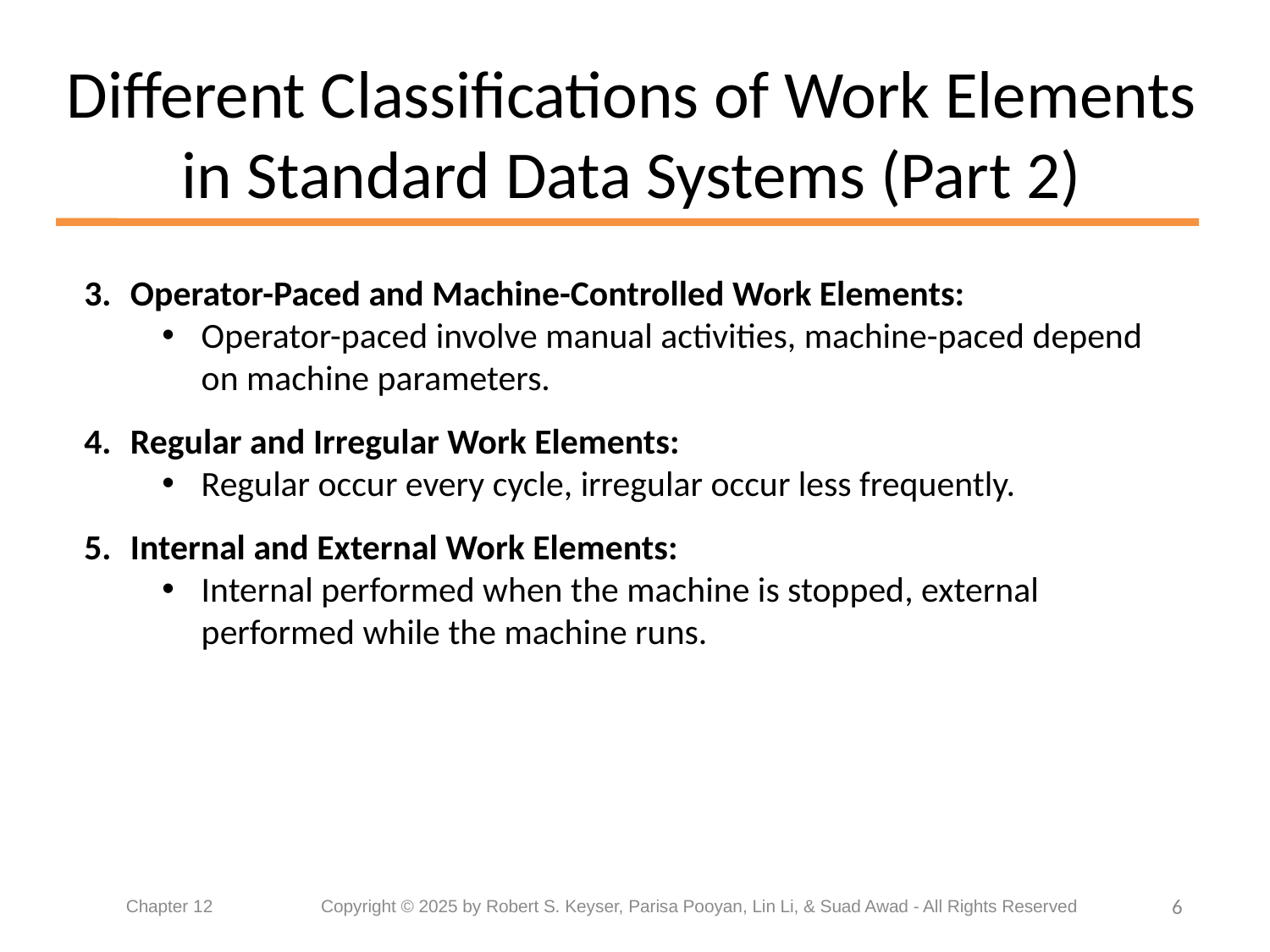

# Different Classifications of Work Elements in Standard Data Systems (Part 2)

Operator-Paced and Machine-Controlled Work Elements:
Operator-paced involve manual activities, machine-paced depend on machine parameters.
Regular and Irregular Work Elements:
Regular occur every cycle, irregular occur less frequently.
Internal and External Work Elements:
Internal performed when the machine is stopped, external performed while the machine runs.
6
Chapter 12	              Copyright © 2025 by Robert S. Keyser, Parisa Pooyan, Lin Li, & Suad Awad - All Rights Reserved